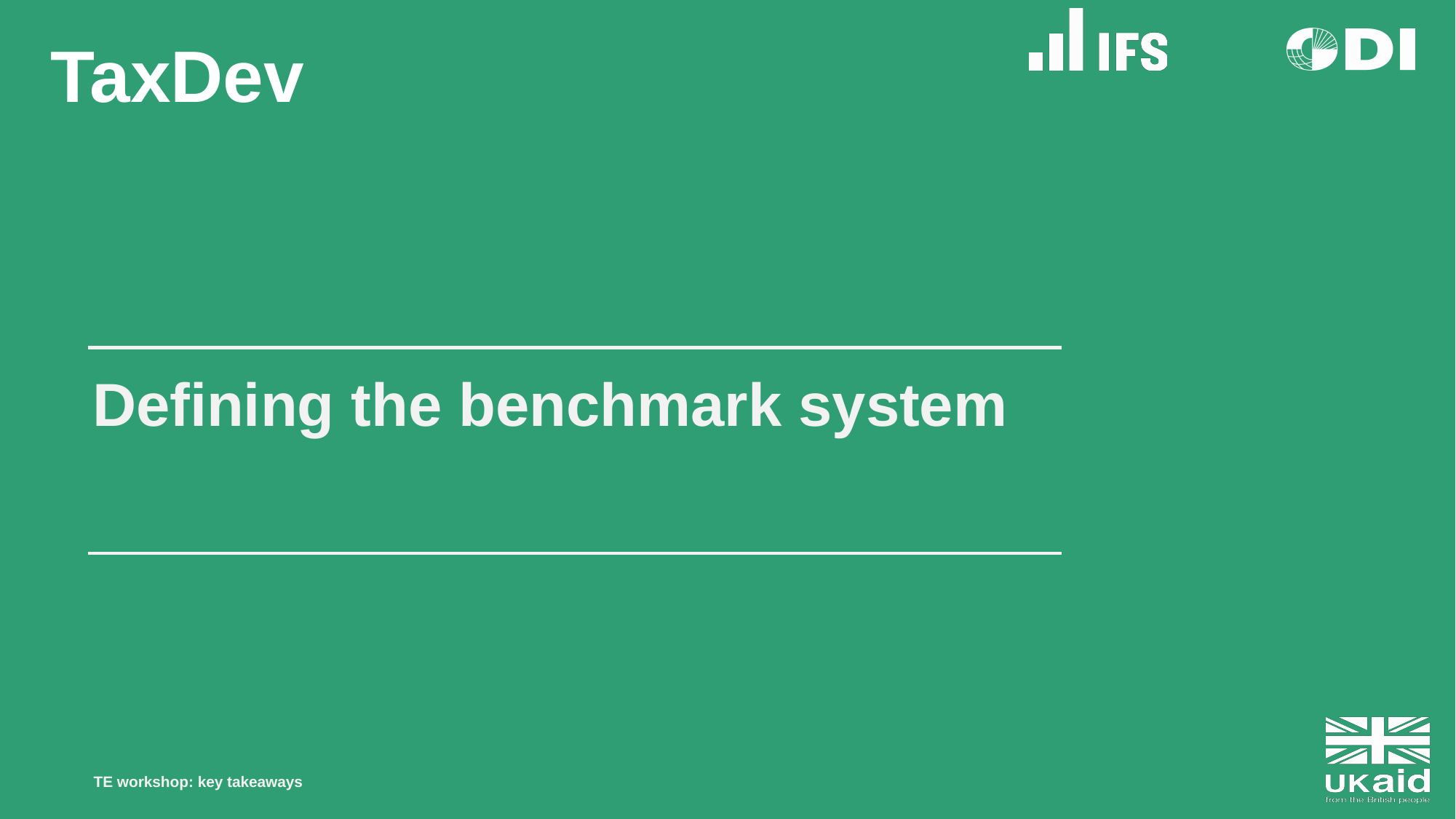

# Defining the benchmark system
TE workshop: key takeaways